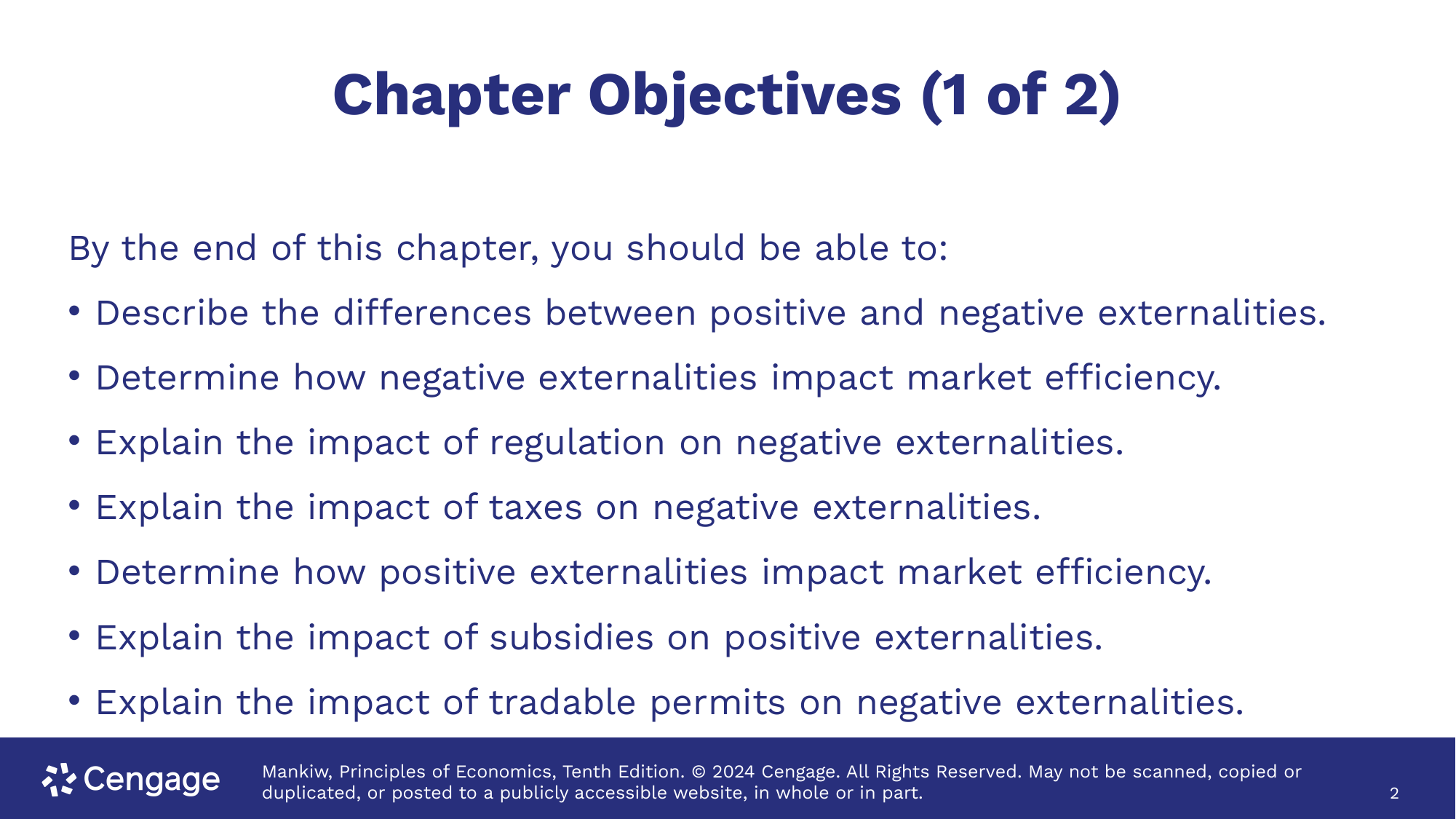

# Chapter Objectives (1 of 2)
By the end of this chapter, you should be able to:
Describe the differences between positive and negative externalities.
Determine how negative externalities impact market efficiency.
Explain the impact of regulation on negative externalities.
Explain the impact of taxes on negative externalities.
Determine how positive externalities impact market efficiency.
Explain the impact of subsidies on positive externalities.
Explain the impact of tradable permits on negative externalities.